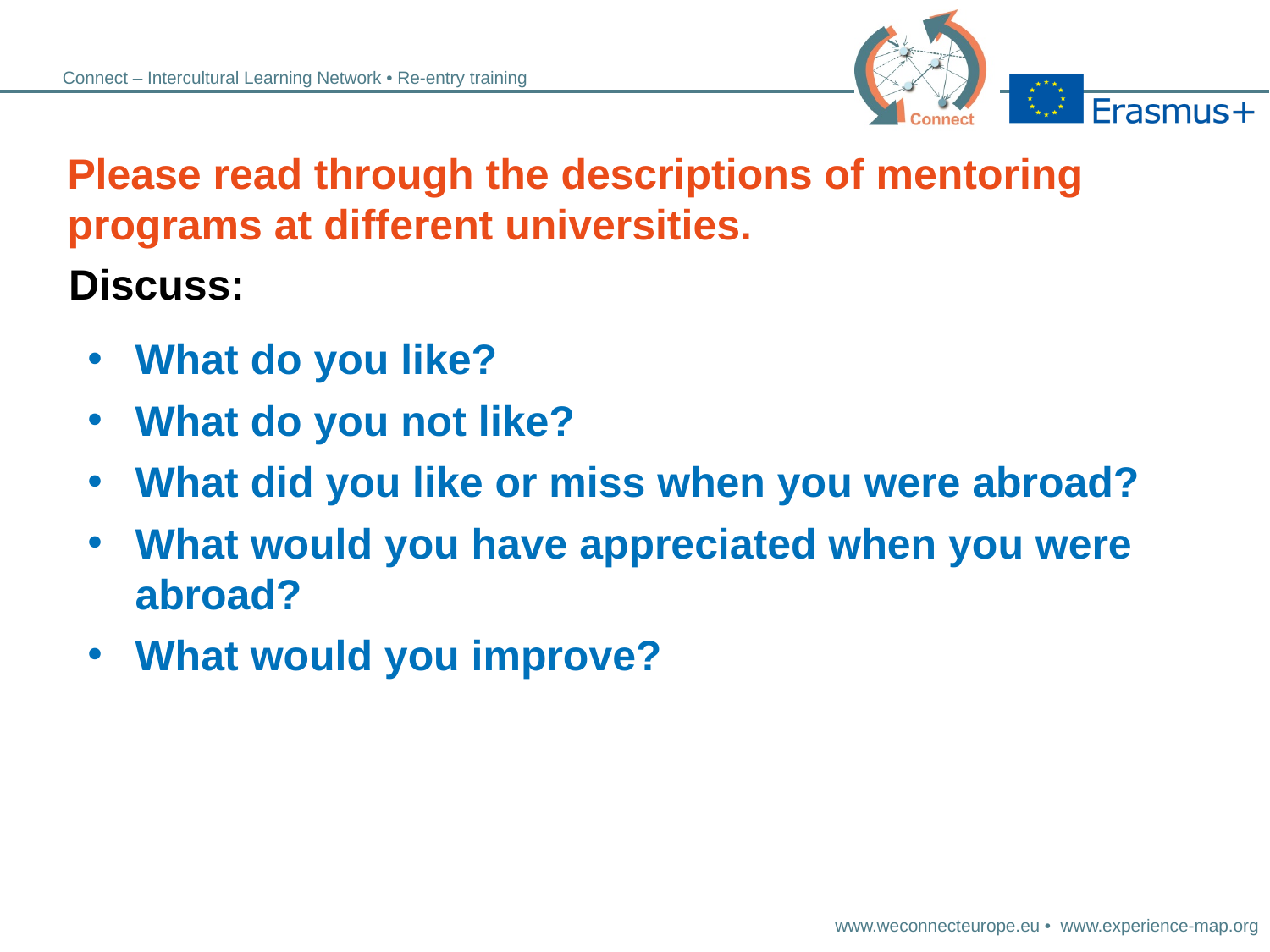

Please read through the descriptions of mentoring programs at different universities.
Discuss:
What do you like?
What do you not like?
What did you like or miss when you were abroad?
What would you have appreciated when you were abroad?
What would you improve?